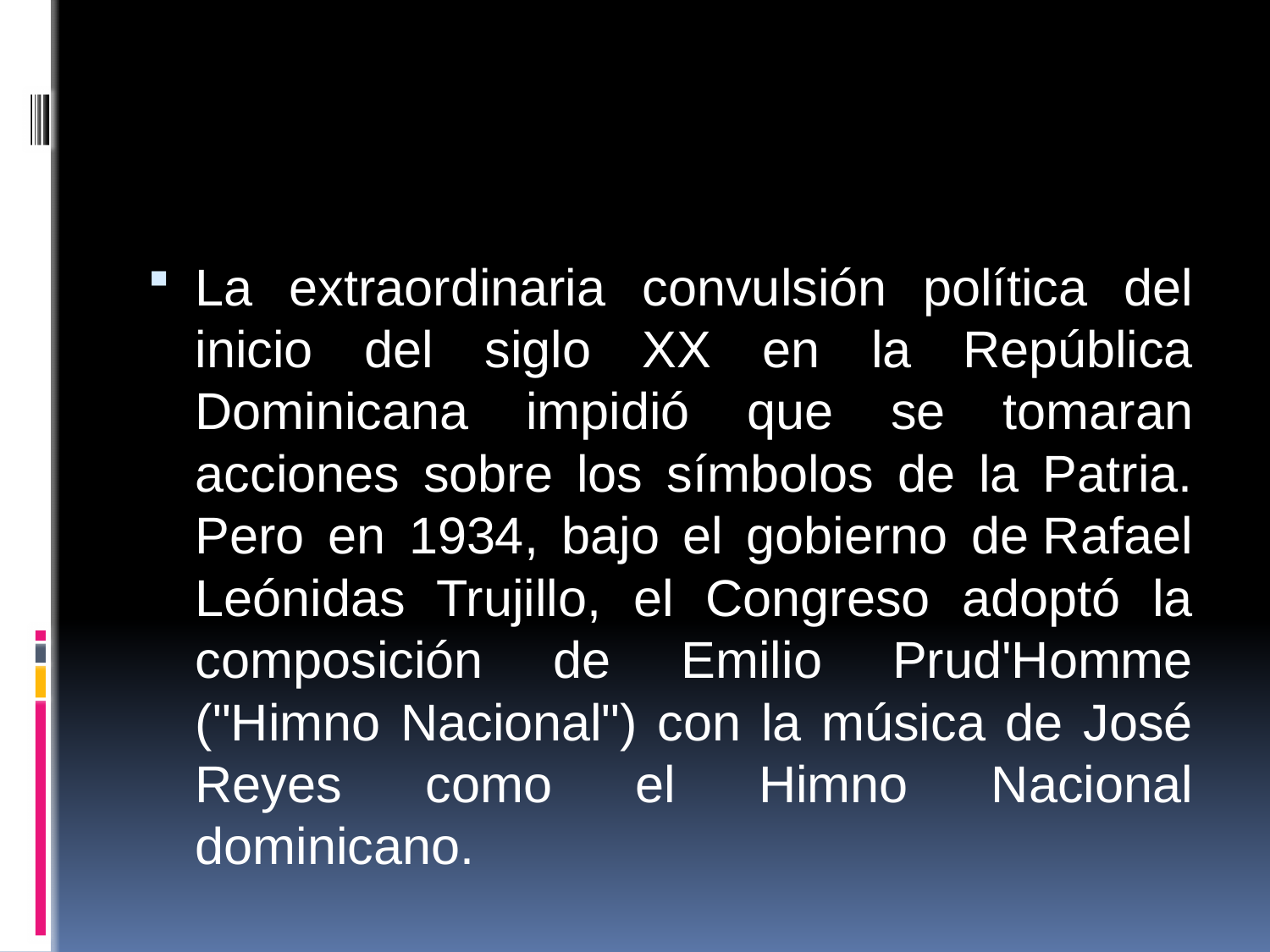

La extraordinaria convulsión política del inicio del siglo XX en la República Dominicana impidió que se tomaran acciones sobre los símbolos de la Patria. Pero en 1934, bajo el gobierno de Rafael Leónidas Trujillo, el Congreso adoptó la composición de Emilio Prud'Homme ("Himno Nacional") con la música de José Reyes como el Himno Nacional dominicano.